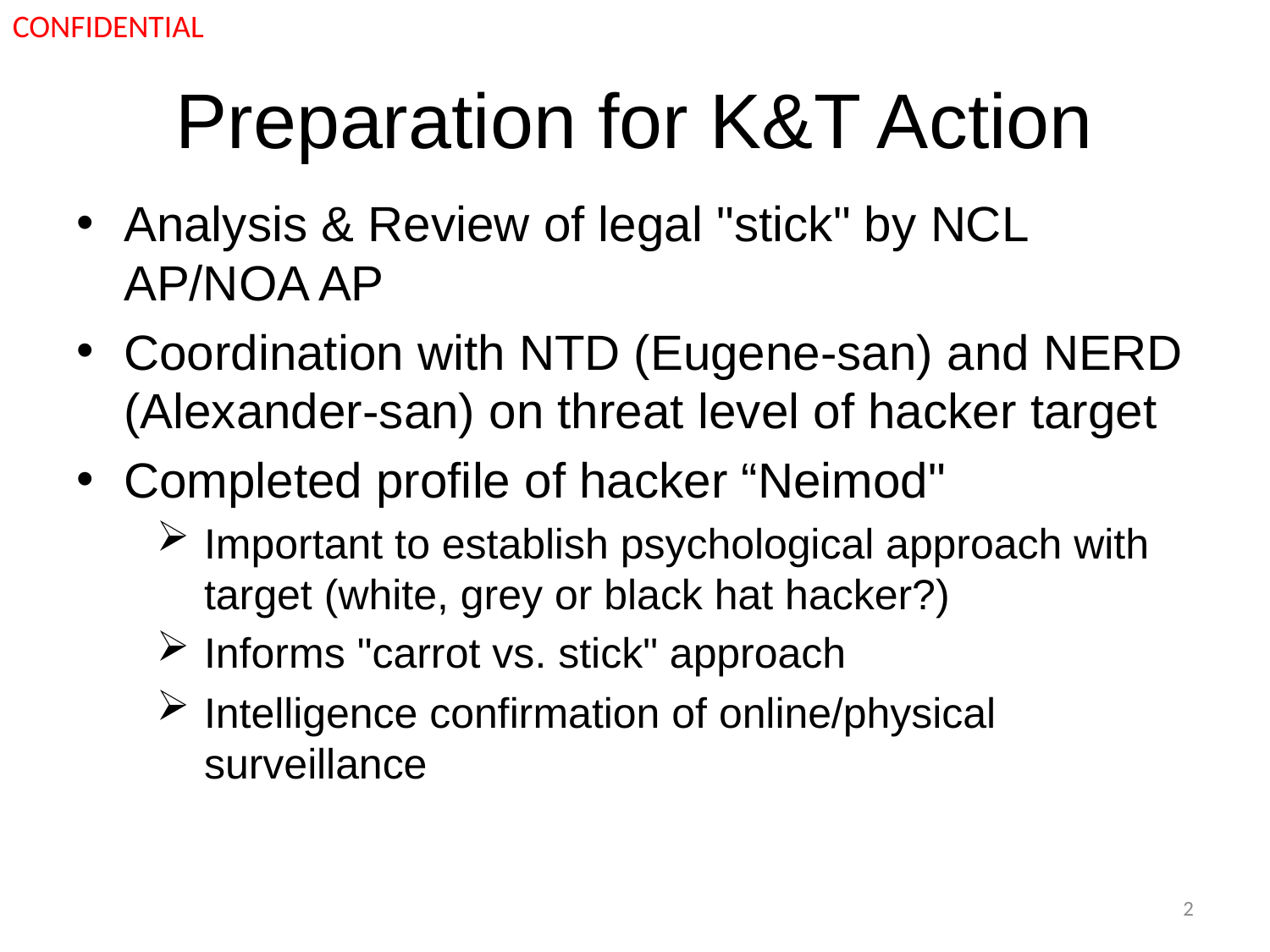

CONFIDENTIAL
# Preparation for K&T Action
Analysis & Review of legal "stick" by NCL AP/NOA AP
Coordination with NTD (Eugene-san) and NERD (Alexander-san) on threat level of hacker target
Completed profile of hacker “Neimod"
Important to establish psychological approach with target (white, grey or black hat hacker?)
Informs "carrot vs. stick" approach
Intelligence confirmation of online/physical surveillance

2